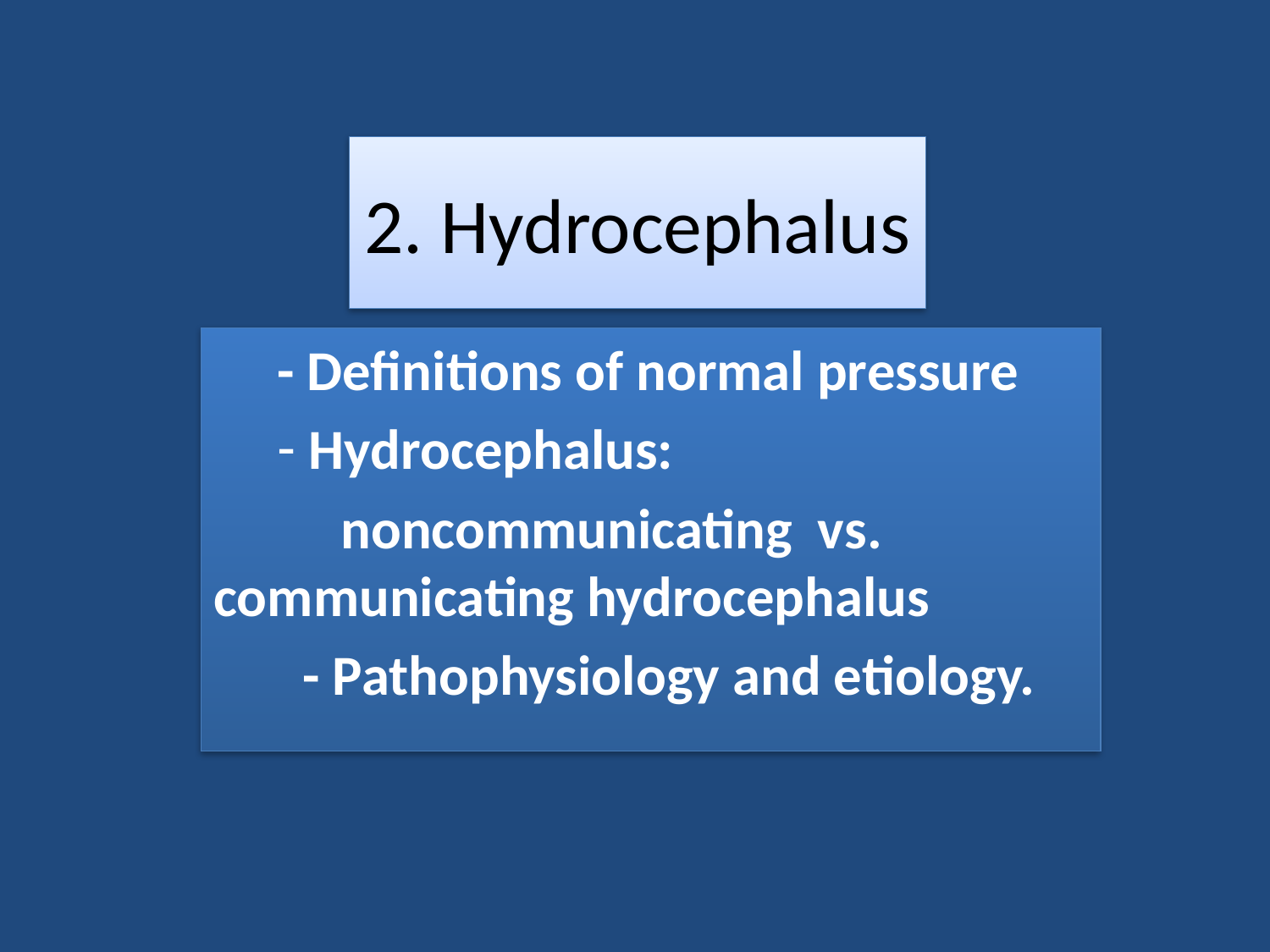

# 2. Hydrocephalus
- Definitions of normal pressure
 Hydrocephalus:
	noncommunicating  vs.	communicating hydrocephalus
       - Pathophysiology and etiology.